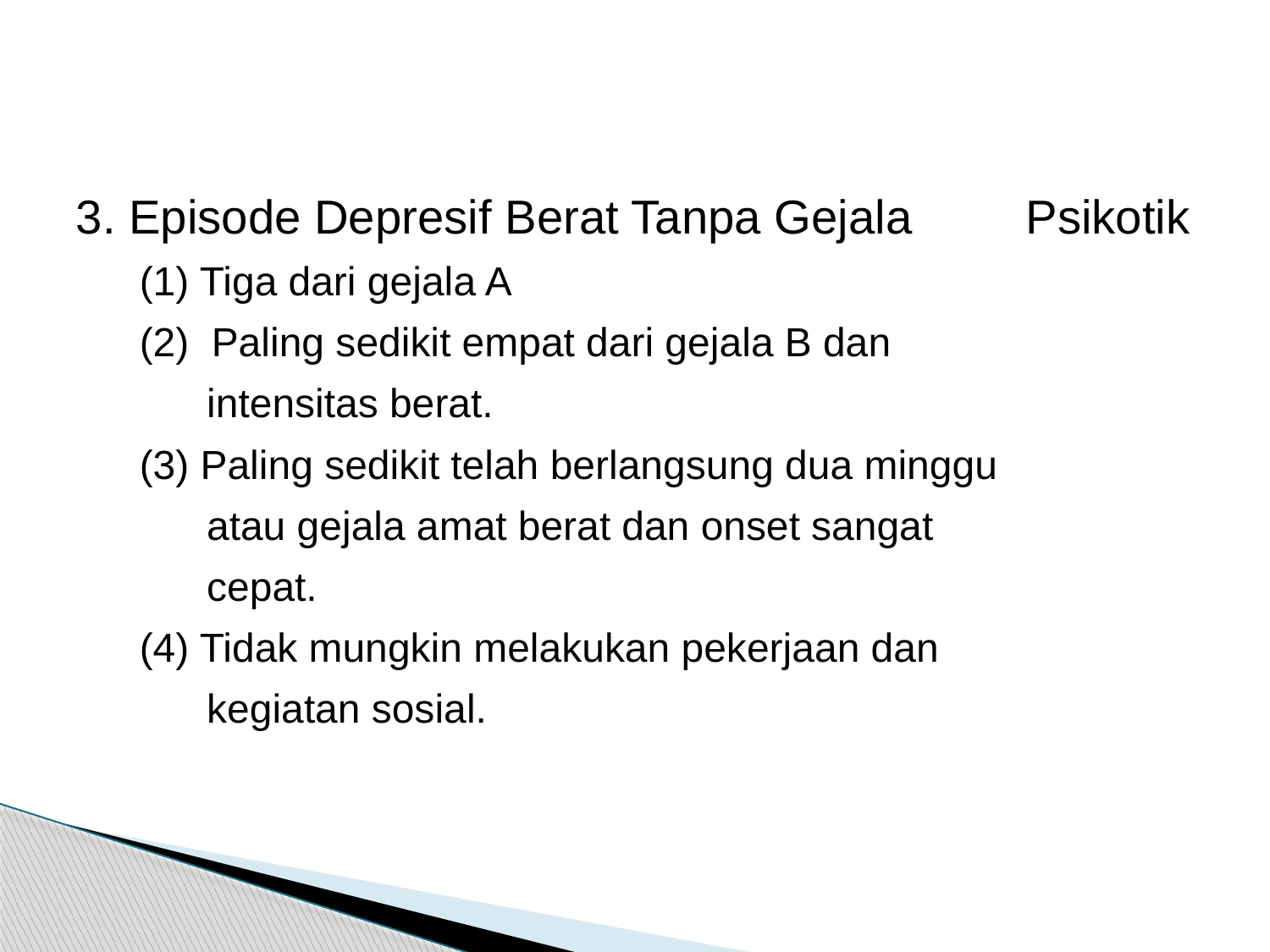

3. Episode Depresif Berat Tanpa Gejala 	 Psikotik
(1) Tiga dari gejala A
(2)  Paling sedikit empat dari gejala B dan
      intensitas berat.
(3) Paling sedikit telah berlangsung dua minggu
      atau gejala amat berat dan onset sangat
      cepat.
(4) Tidak mungkin melakukan pekerjaan dan
      kegiatan sosial.